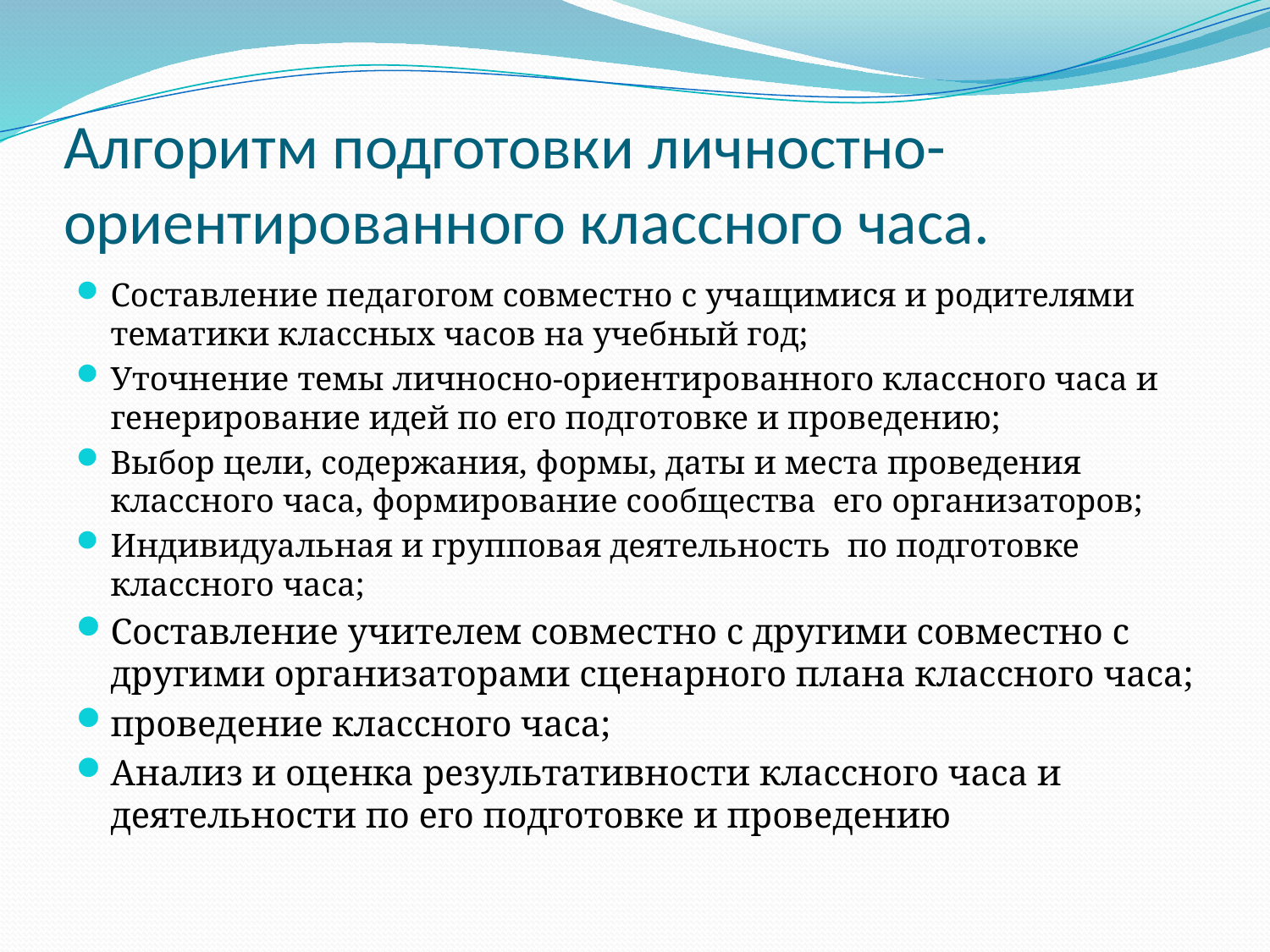

# Алгоритм подготовки личностно-ориентированного классного часа.
Составление педагогом совместно с учащимися и родителями тематики классных часов на учебный год;
Уточнение темы личносно-ориентированного классного часа и генерирование идей по его подготовке и проведению;
Выбор цели, содержания, формы, даты и места проведения классного часа, формирование сообщества  его организаторов;
Индивидуальная и групповая деятельность  по подготовке классного часа;
Составление учителем совместно с другими совместно с другими организаторами сценарного плана классного часа;
проведение классного часа;
Анализ и оценка результативности классного часа и деятельности по его подготовке и проведению